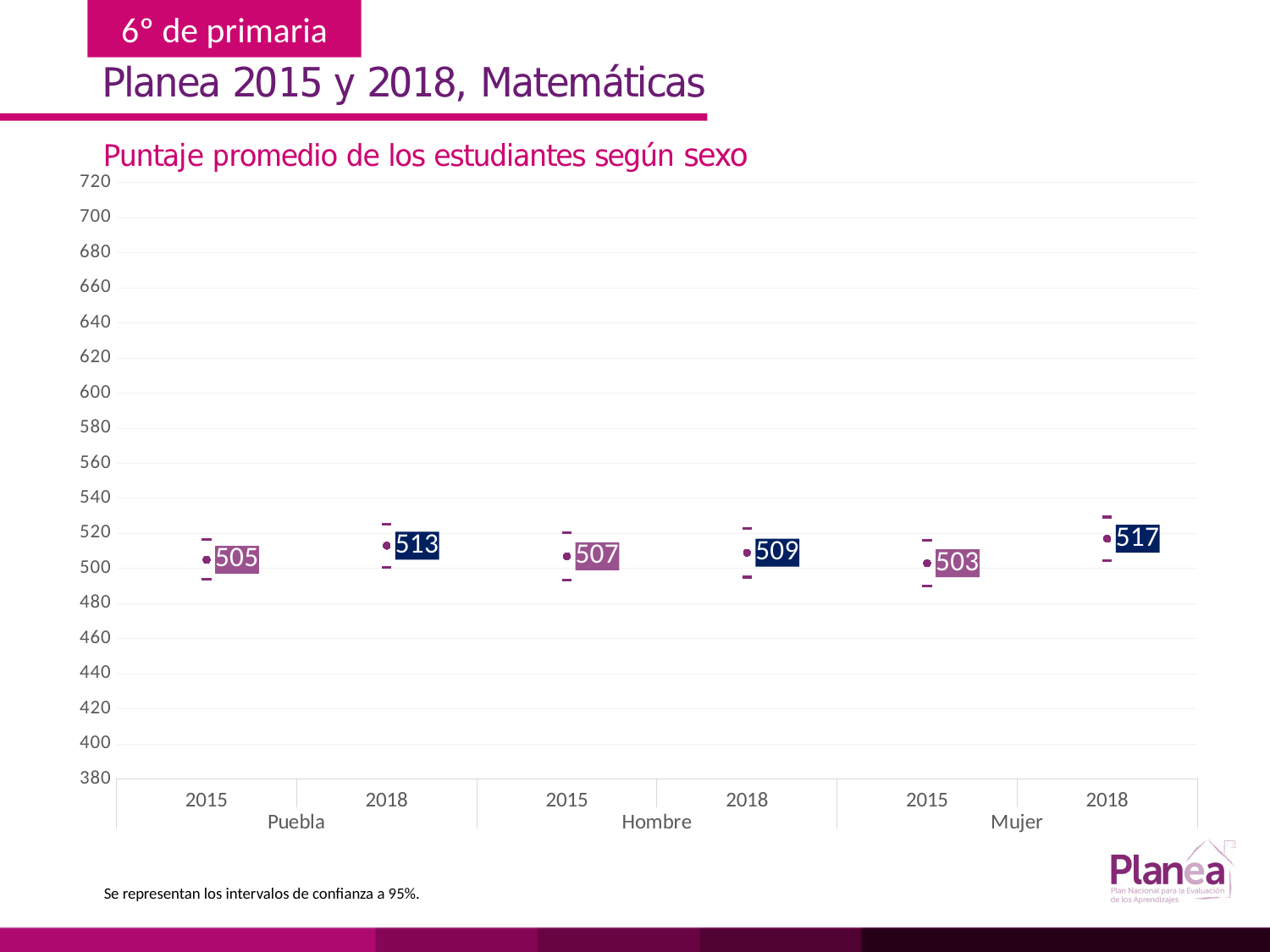

Planea 2015 y 2018, Matemáticas

Puntaje promedio de los estudiantes según sexo

### Chart

| Category |  |  |  |
|---|---|---|---|
| 2015 | 493.657 | 516.343 | 505.0 |
| 2018 | 500.662 | 525.338 | 513.0 |
| 2015 | 493.468 | 520.532 | 507.0 |
| 2018 | 495.07 | 522.93 | 509.0 |
| 2015 | 489.866 | 516.134 | 503.0 |
| 2018 | 504.662 | 529.338 | 517.0 |
Se representan los intervalos de confianza a 95%.